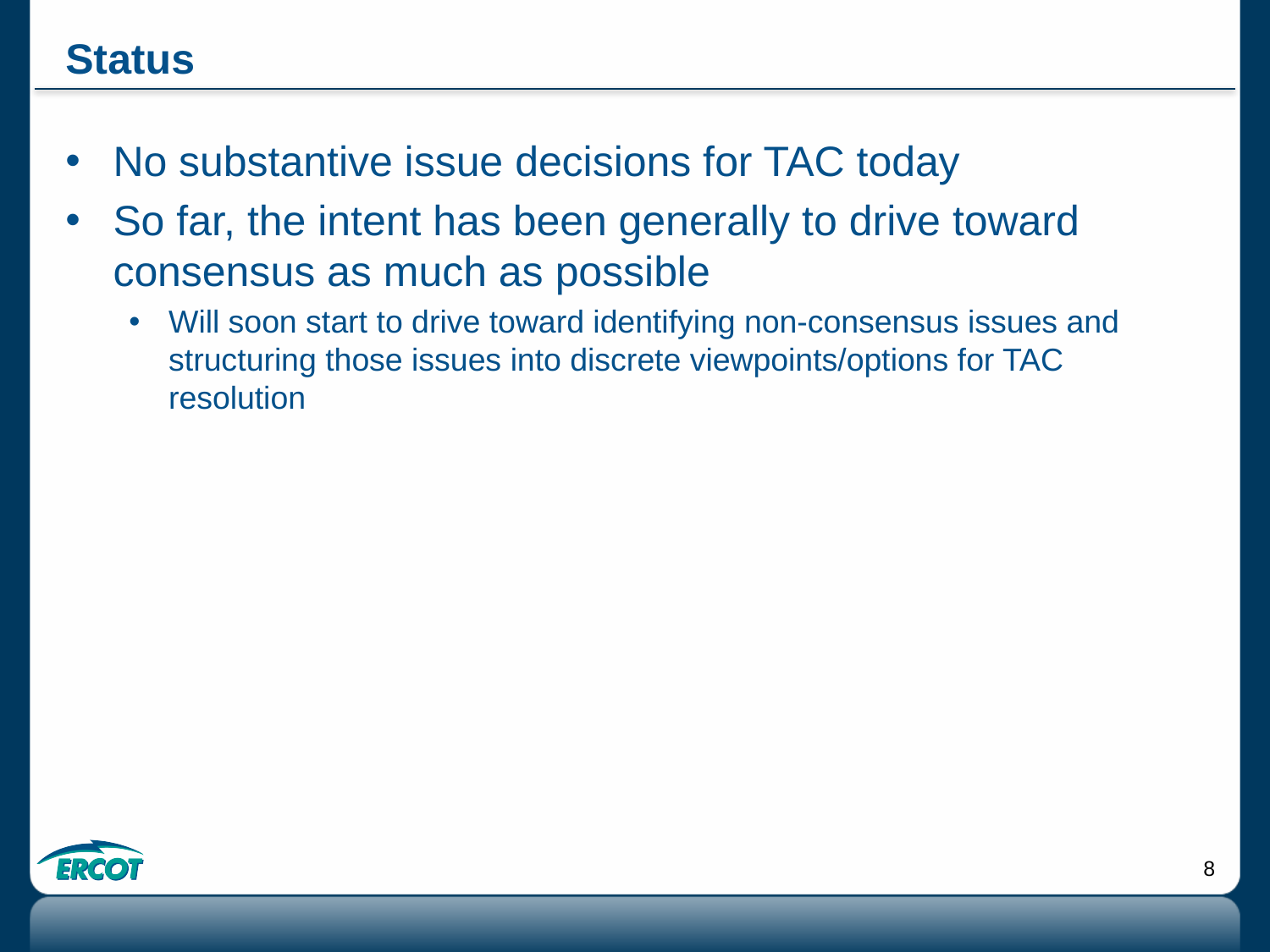

# Status
No substantive issue decisions for TAC today
So far, the intent has been generally to drive toward consensus as much as possible
Will soon start to drive toward identifying non-consensus issues and structuring those issues into discrete viewpoints/options for TAC resolution